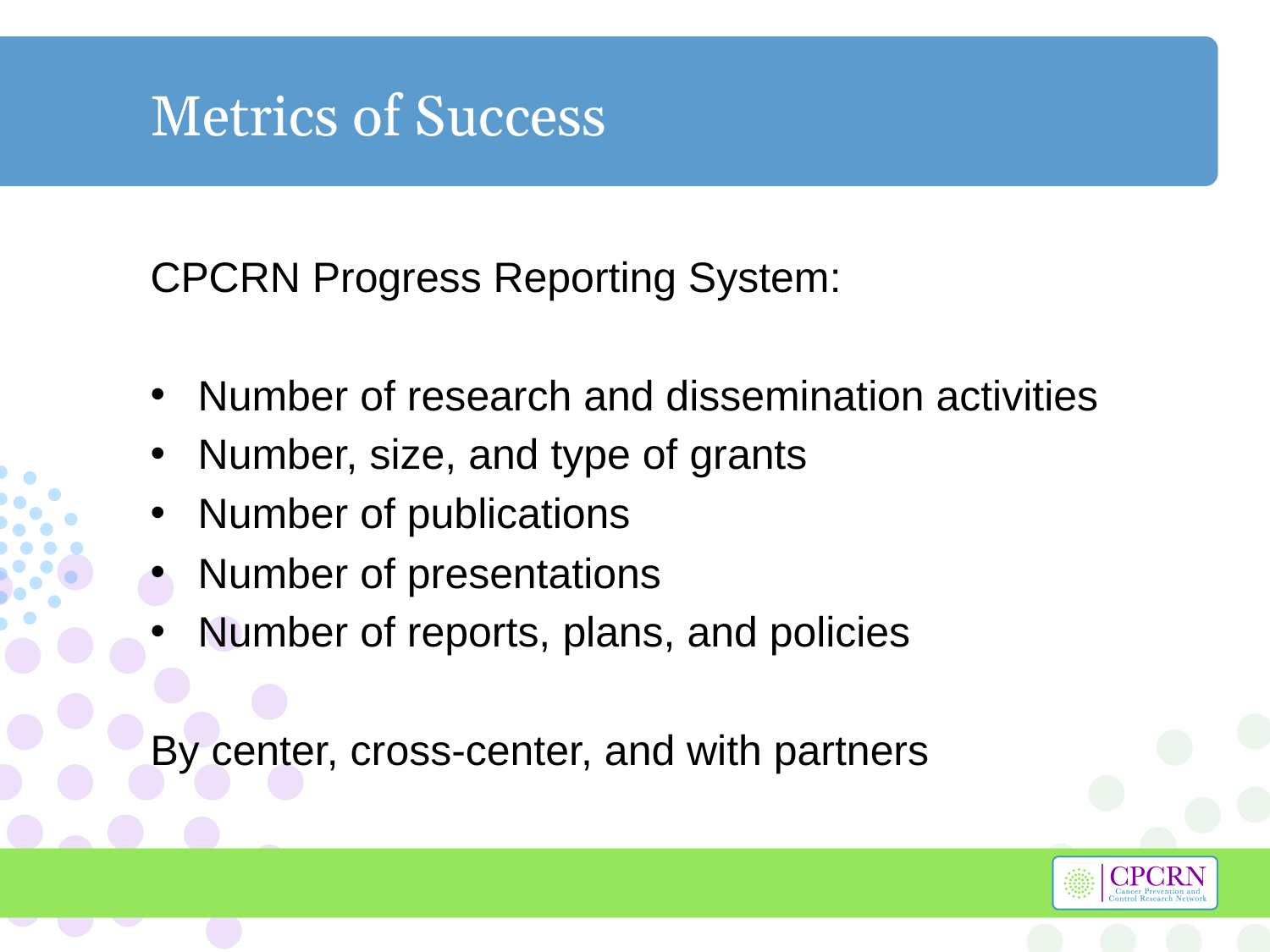

Metrics of Success
CPCRN Progress Reporting System:

Number of research and dissemination activities
Number, size, and type of grants
Number of publications
Number of presentations
Number of reports, plans, and policies

By center, cross-center, and with partners